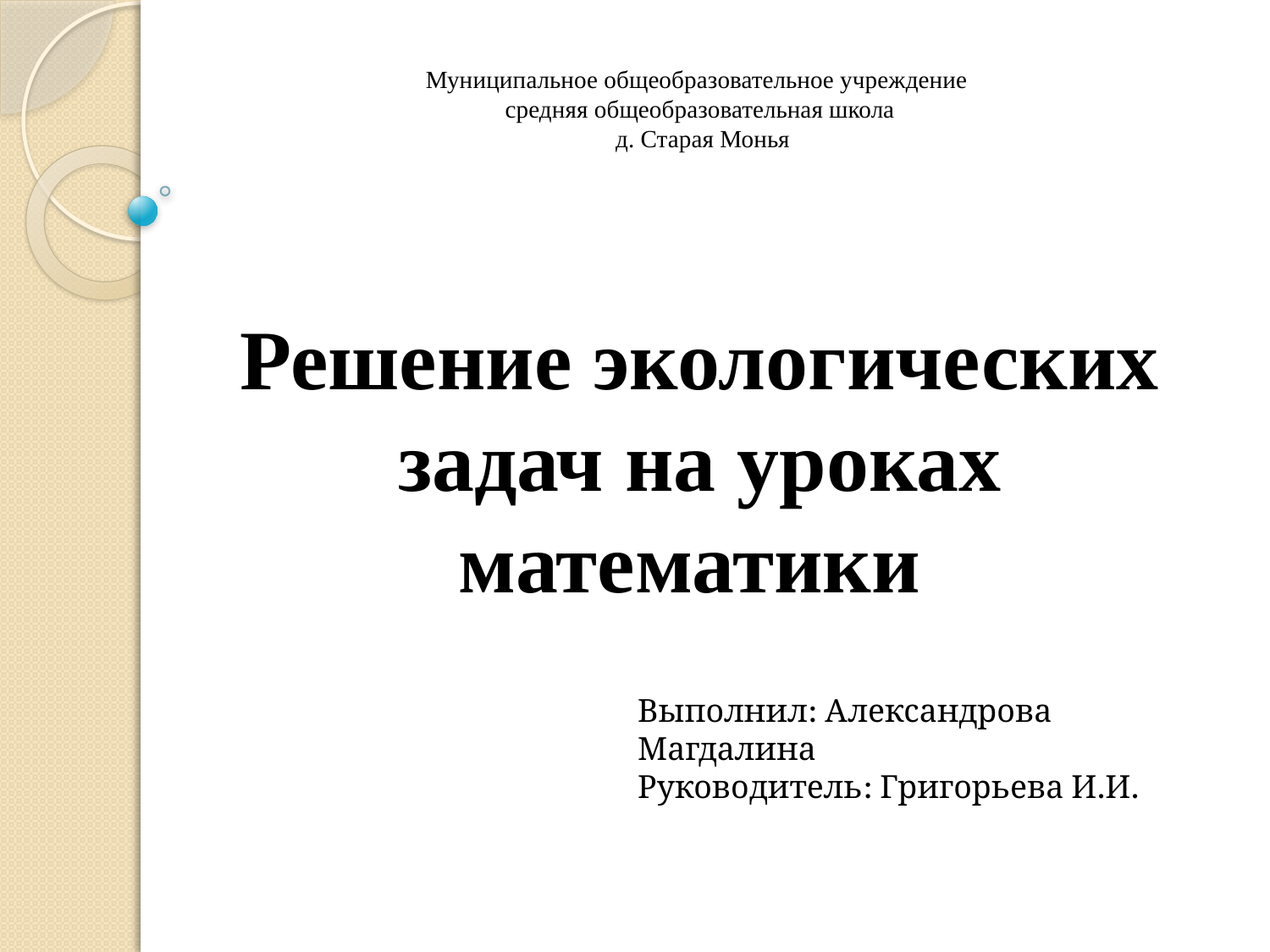

# Муниципальное общеобразовательное учреждение средняя общеобразовательная школа д. Старая Монья Решение экологических задач на уроках математики
Выполнил: Александрова Магдалина
Руководитель: Григорьева И.И.